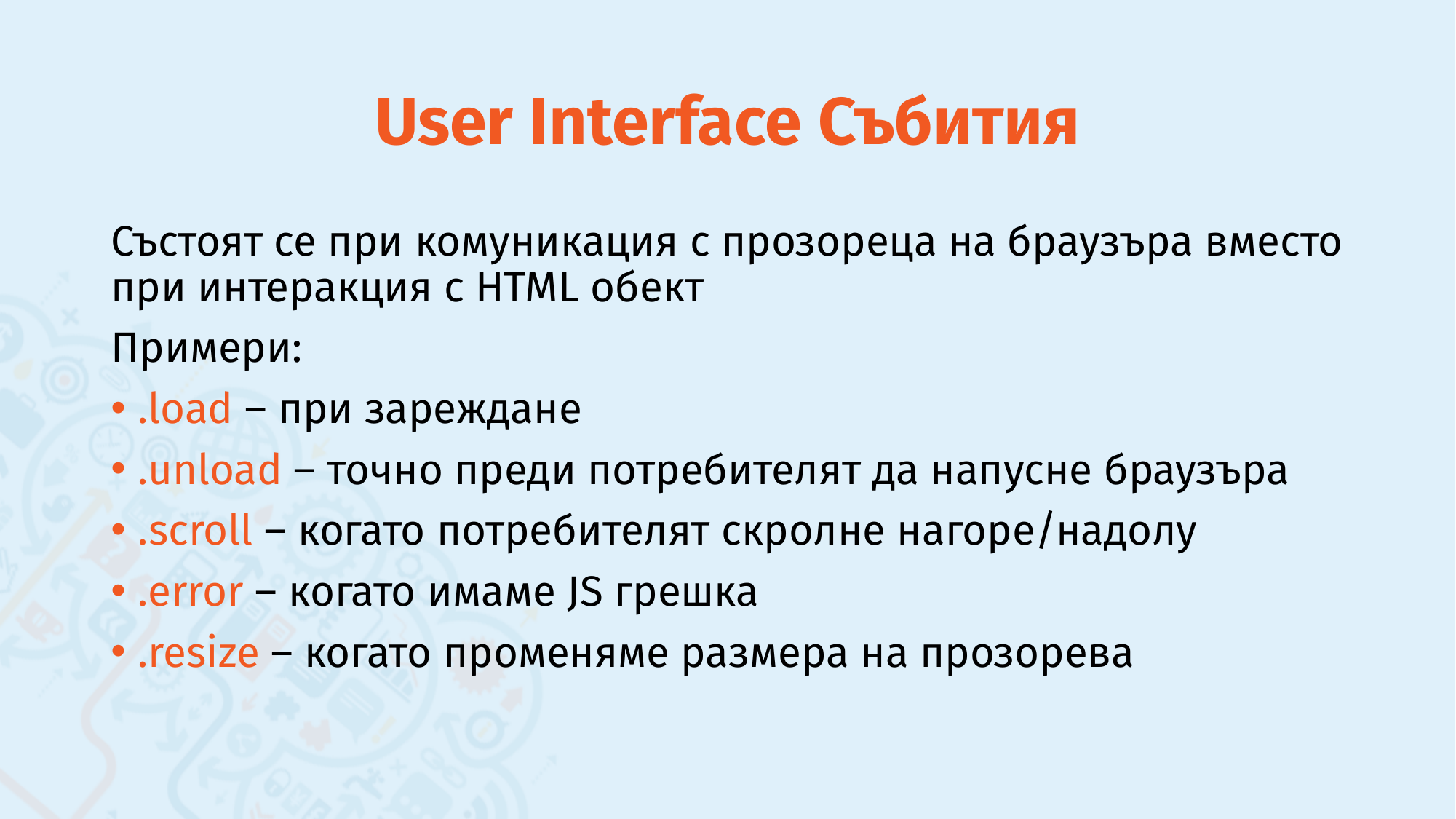

# User Interface Събития
Състоят се при комуникация с прозореца на браузъра вместо при интеракция с HTML обект
Примери:
.load – при зареждане
.unload – точно преди потребителят да напусне браузъра
.scroll – когато потребителят скролне нагоре/надолу
.error – когато имаме JS грешка
.resize – когато променяме размера на прозорева